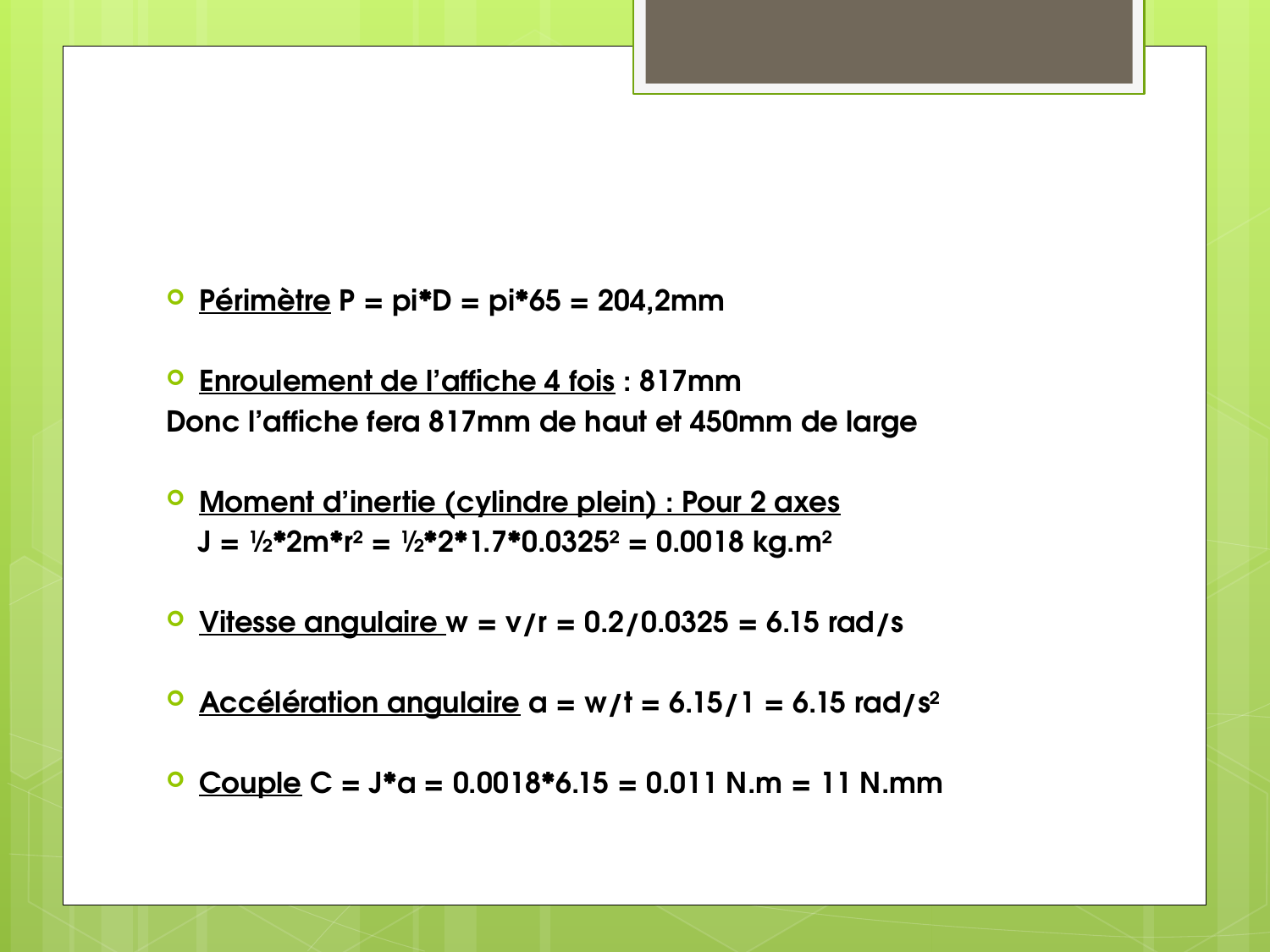

#
Périmètre P = pi*D = pi*65 = 204,2mm

Enroulement de l’affiche 4 fois : 817mm
Donc l’affiche fera 817mm de haut et 450mm de large

Moment d’inertie (cylindre plein) : Pour 2 axes
    J = ½*2m*r² = ½*2*1.7*0.0325² = 0.0018 kg.m²

Vitesse angulaire w = v/r = 0.2/0.0325 = 6.15 rad/s

Accélération angulaire a = w/t = 6.15/1 = 6.15 rad/s²

Couple C = J*a = 0.0018*6.15 = 0.011 N.m = 11 N.mm